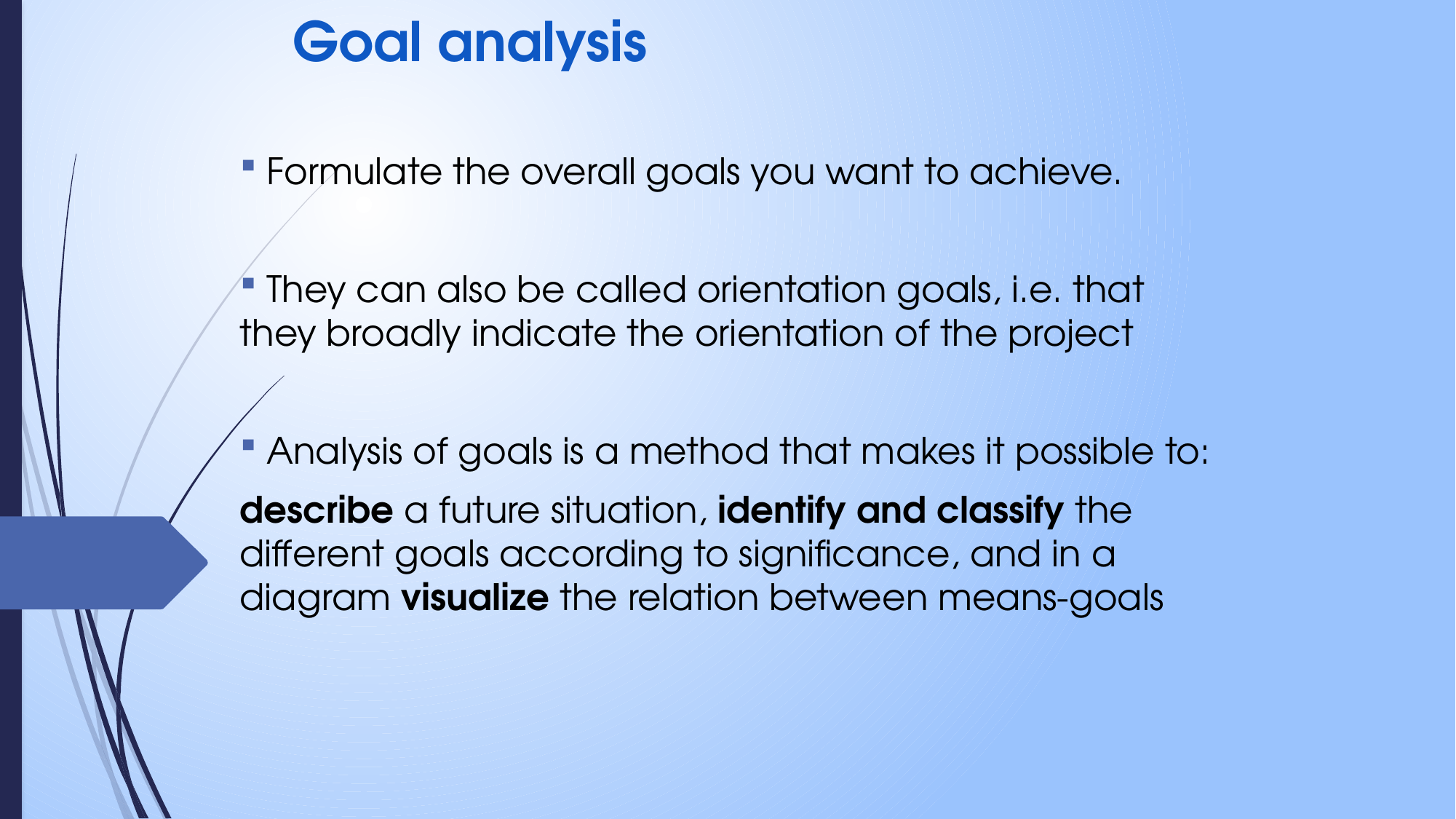

# Goal analysis
 Formulate the overall goals you want to achieve.

 They can also be called orientation goals, i.e. that they broadly indicate the orientation of the project

 Analysis of goals is a method that makes it possible to:
describe a future situation, identify and classify the different goals according to significance, and in a diagram visualize the relation between means-goals